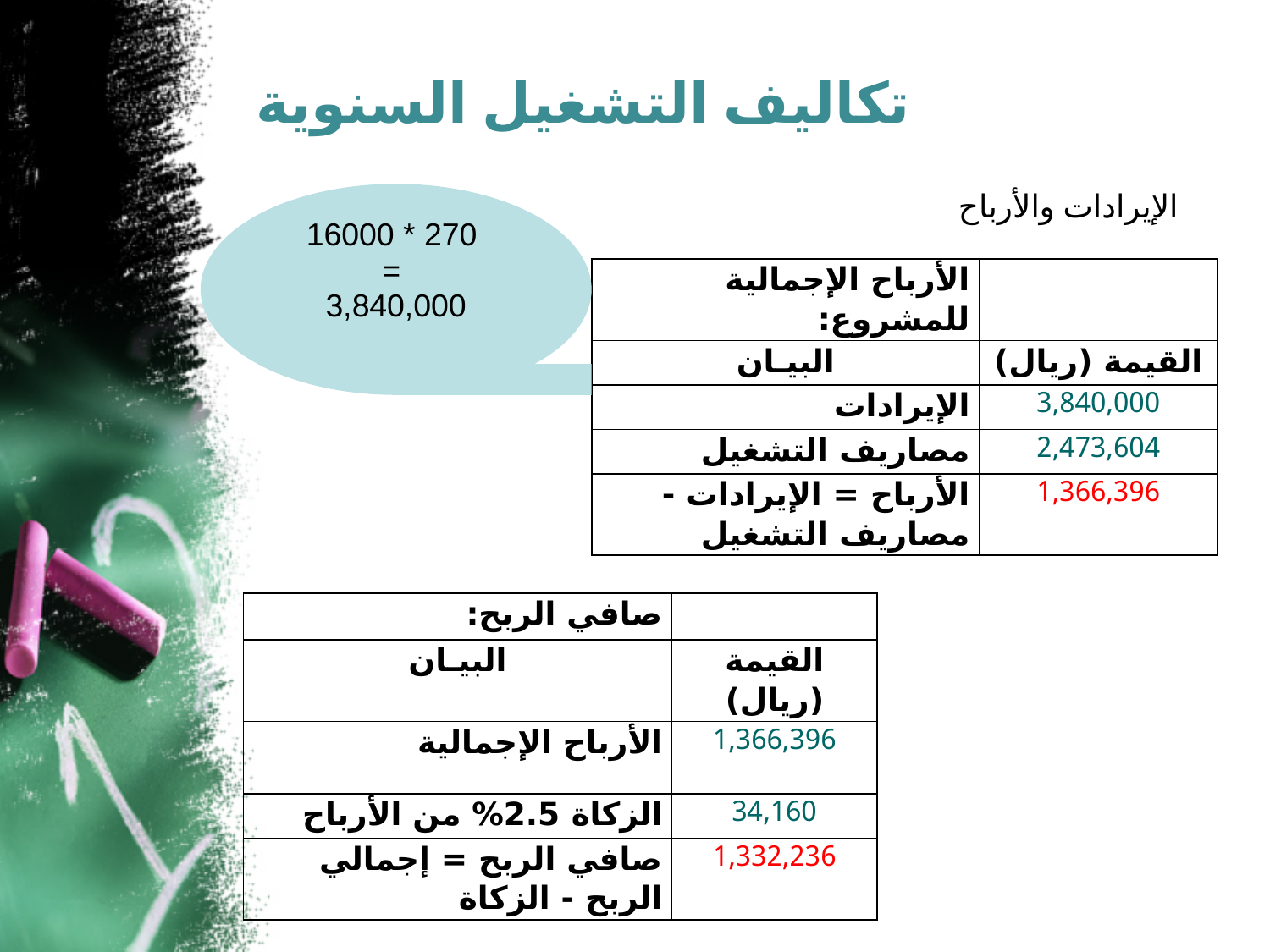

# تكاليف التشغيل السنوية
16000 * 270
=
3,840,000

الإيرادات والأرباح
| الأرباح الإجمالية للمشروع: |  |
| --- | --- |
| البيـان | القيمة (ريال) |
| الإيرادات | 3,840,000 |
| مصاريف التشغيل | 2,473,604 |
| الأرباح = الإيرادات - مصاريف التشغيل | 1,366,396 |
| صافي الربح: |  |
| --- | --- |
| البيـان | القيمة (ريال) |
| الأرباح الإجمالية | 1,366,396 |
| الزكاة 2.5% من الأرباح | 34,160 |
| صافي الربح = إجمالي الربح - الزكاة | 1,332,236 |